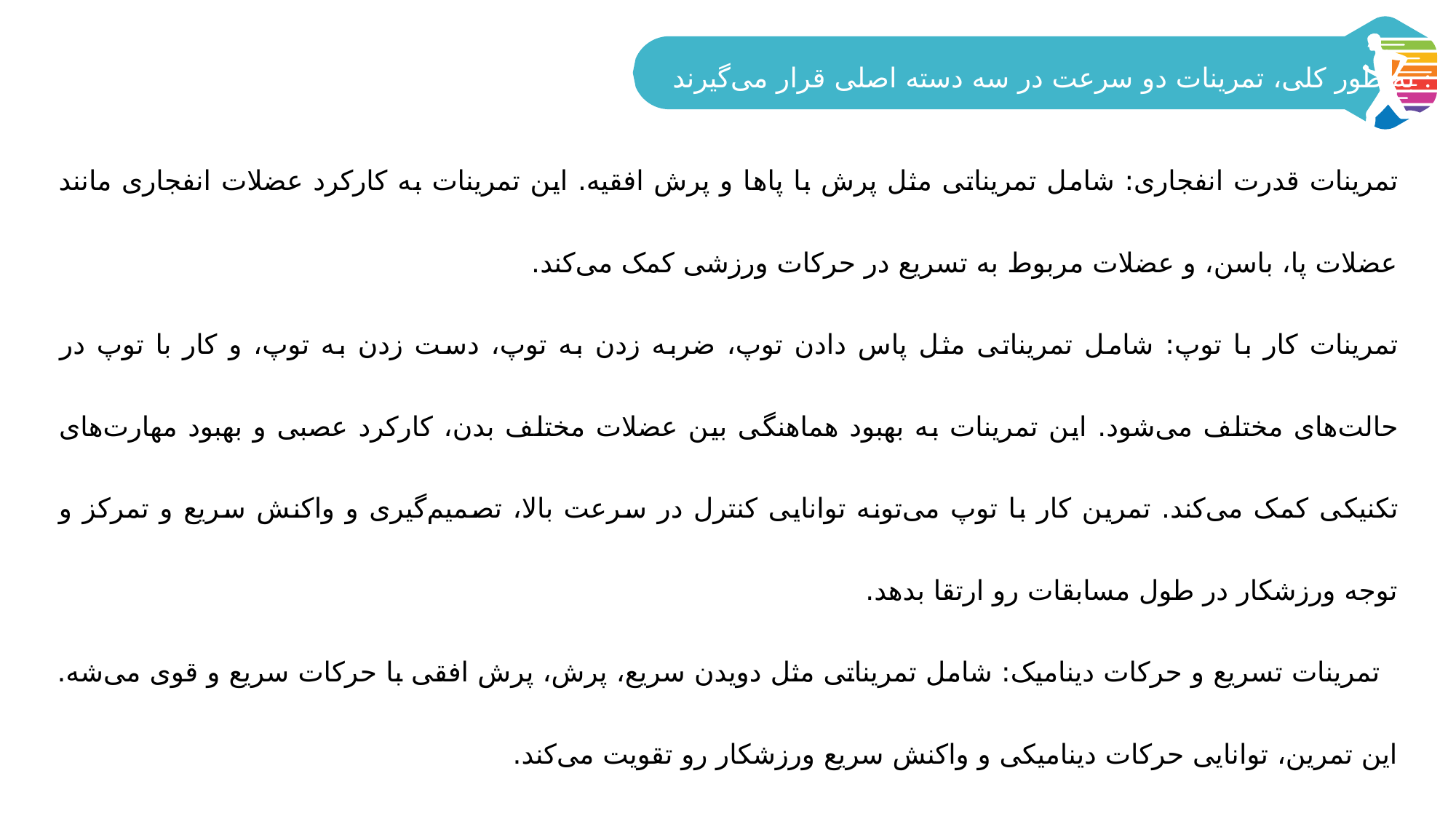

به طور کلی، تمرینات دو سرعت در سه دسته اصلی قرار می‌گیرند :

تمرینات قدرت انفجاری: شامل تمریناتی مثل پرش با پاها و پرش افقیه. این تمرینات به کارکرد عضلات انفجاری مانند عضلات پا، باسن، و عضلات مربوط به تسریع در حرکات ورزشی کمک می‌کند.
تمرینات کار با توپ: شامل تمریناتی مثل پاس دادن توپ، ضربه زدن به توپ، دست زدن به توپ، و کار با توپ در حالت‌های مختلف می‌شود. این تمرینات به بهبود هماهنگی بین عضلات مختلف بدن، کارکرد عصبی و بهبود مهارت‌های تکنیکی کمک می‌کند. تمرین کار با توپ می‌تونه توانایی کنترل در سرعت بالا، تصمیم‌گیری و واکنش سریع و تمرکز و توجه ورزشکار در طول مسابقات رو ارتقا بدهد.
  تمرینات تسریع و حرکات دینامیک: شامل تمریناتی مثل دویدن سریع، پرش، پرش افقی با حرکات سریع و قوی می‌شه. این تمرین، توانایی حرکات دینامیکی و واکنش سریع ورزشکار رو تقویت می‌کند.